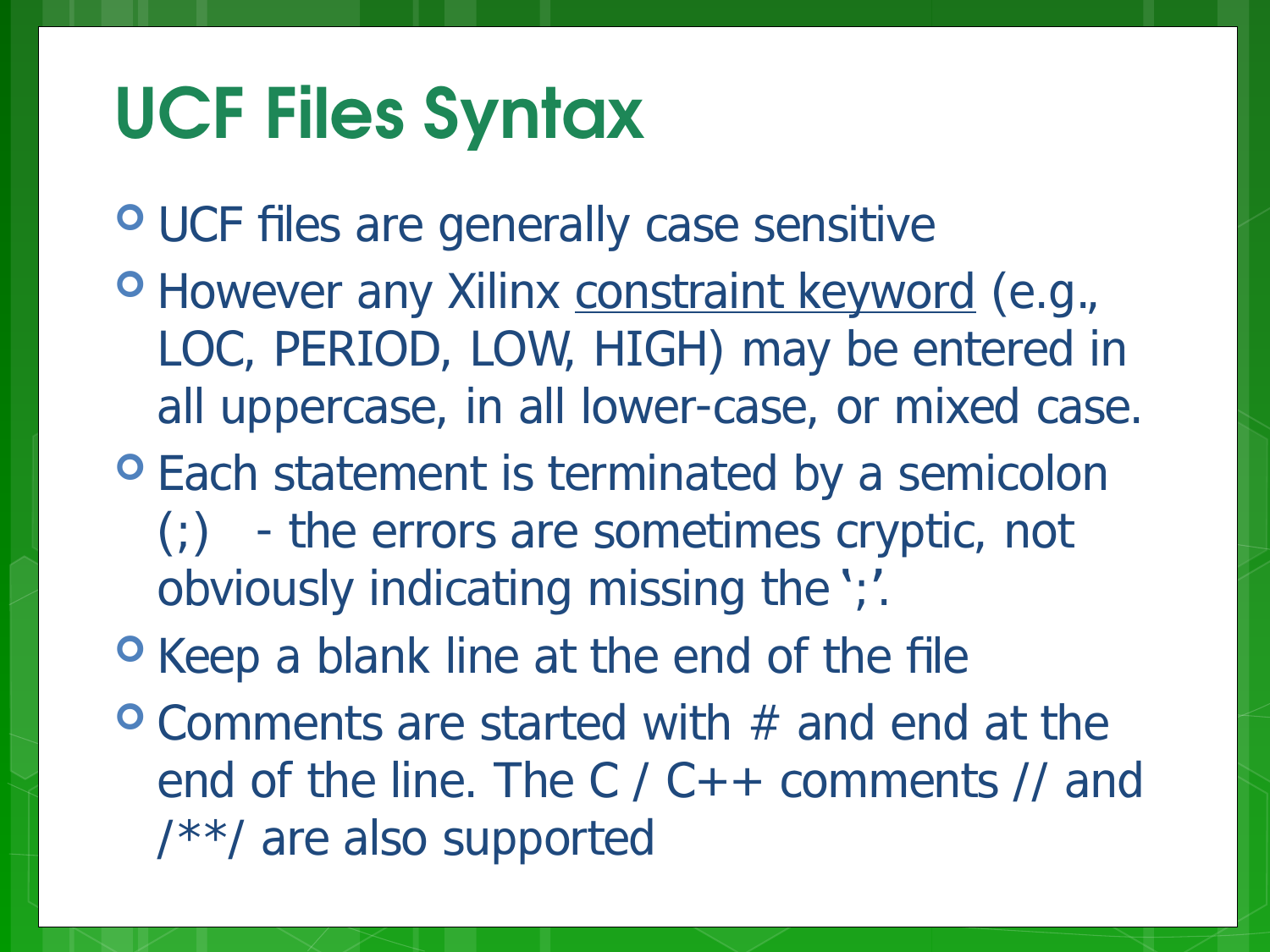

# UCF Files Syntax
UCF files are generally case sensitive
However any Xilinx constraint keyword (e.g., LOC, PERIOD, LOW, HIGH) may be entered in all uppercase, in all lower-case, or mixed case.
Each statement is terminated by a semicolon (;)   - the errors are sometimes cryptic, not obviously indicating missing the ‘;’.
Keep a blank line at the end of the file
Comments are started with # and end at the end of the line. The C / C++ comments // and /**/ are also supported